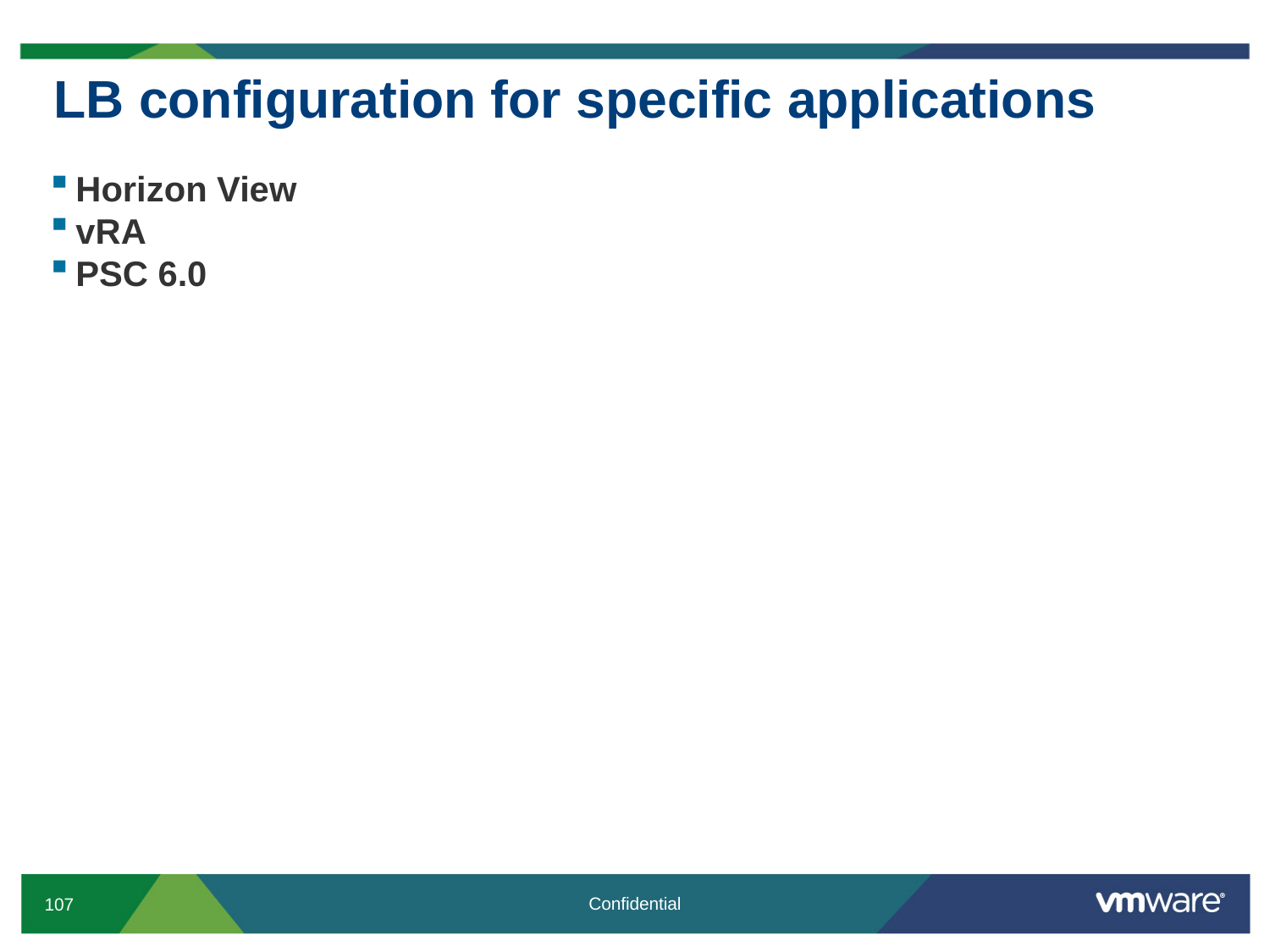

# LB configuration for specific applications
Horizon View
vRA
PSC 6.0